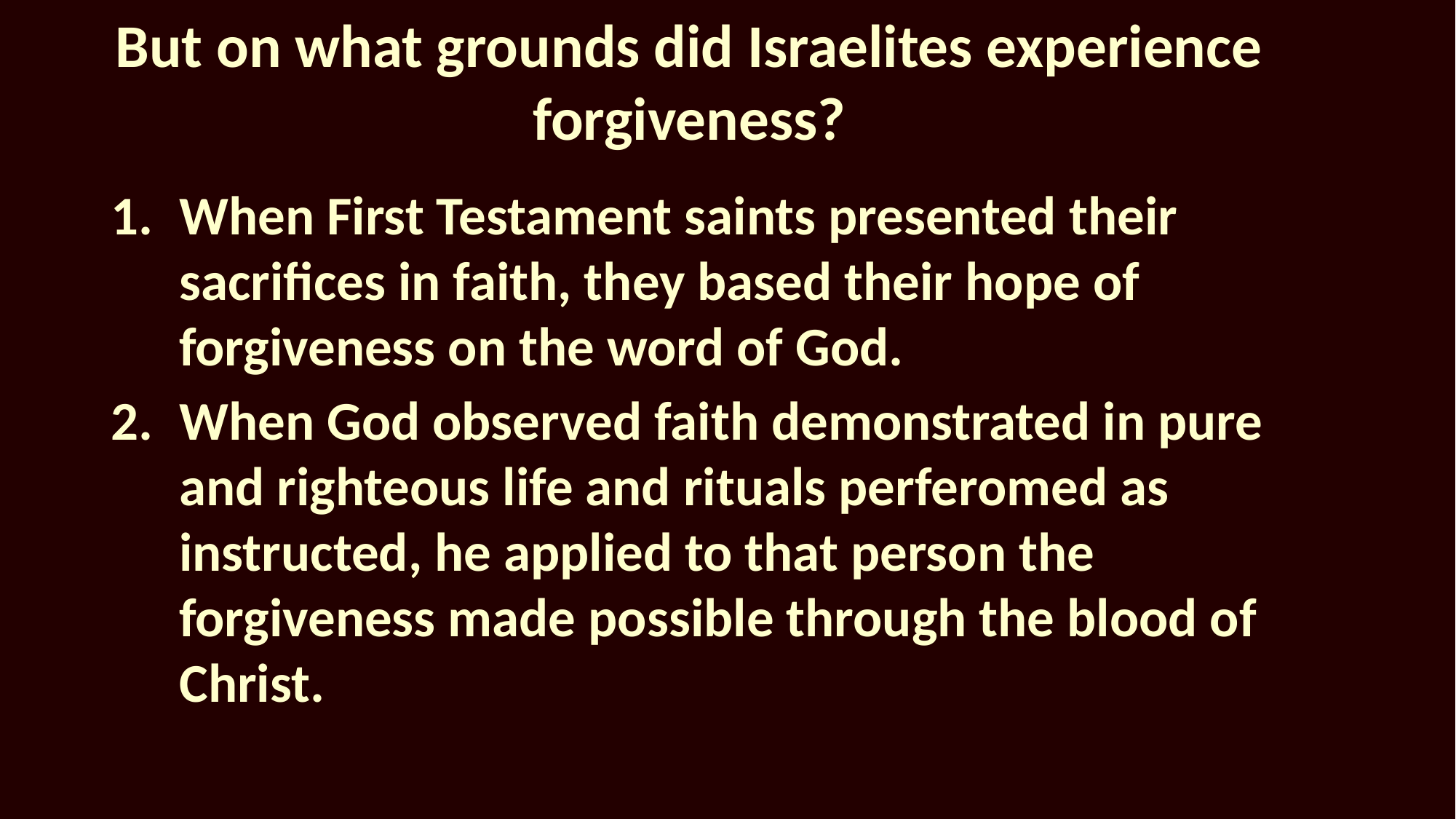

# But on what grounds did Israelites experience forgiveness?
1.	When First Testament saints presented their sacrifices in faith, they based their hope of forgiveness on the word of God.
2.	When God observed faith demonstrated in pure and righteous life and rituals perferomed as instructed, he applied to that person the forgiveness made possible through the blood of Christ.